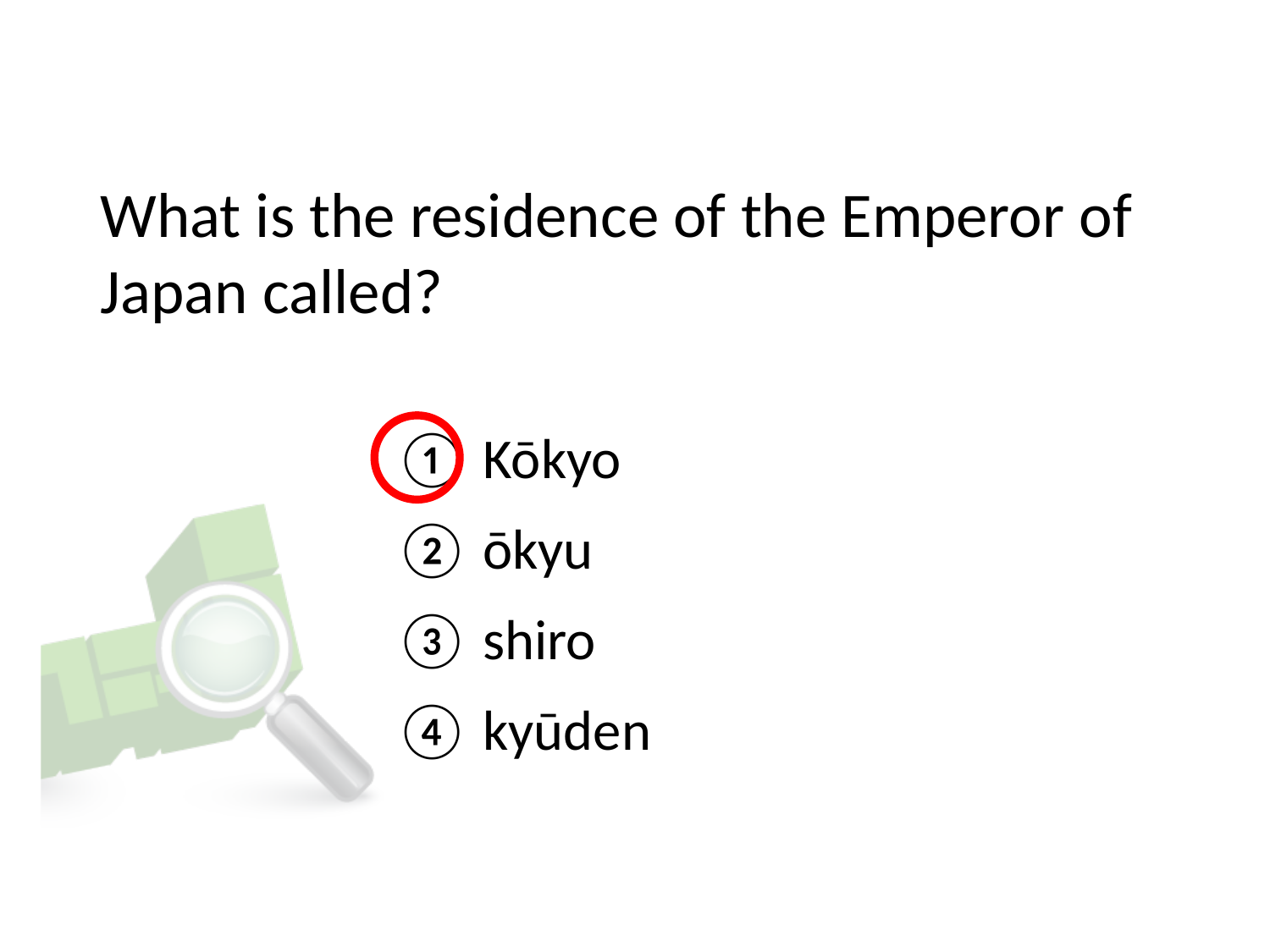

# What is the residence of the Emperor of Japan called?

① Kōkyo
② ōkyu
③ shiro
④ kyūden